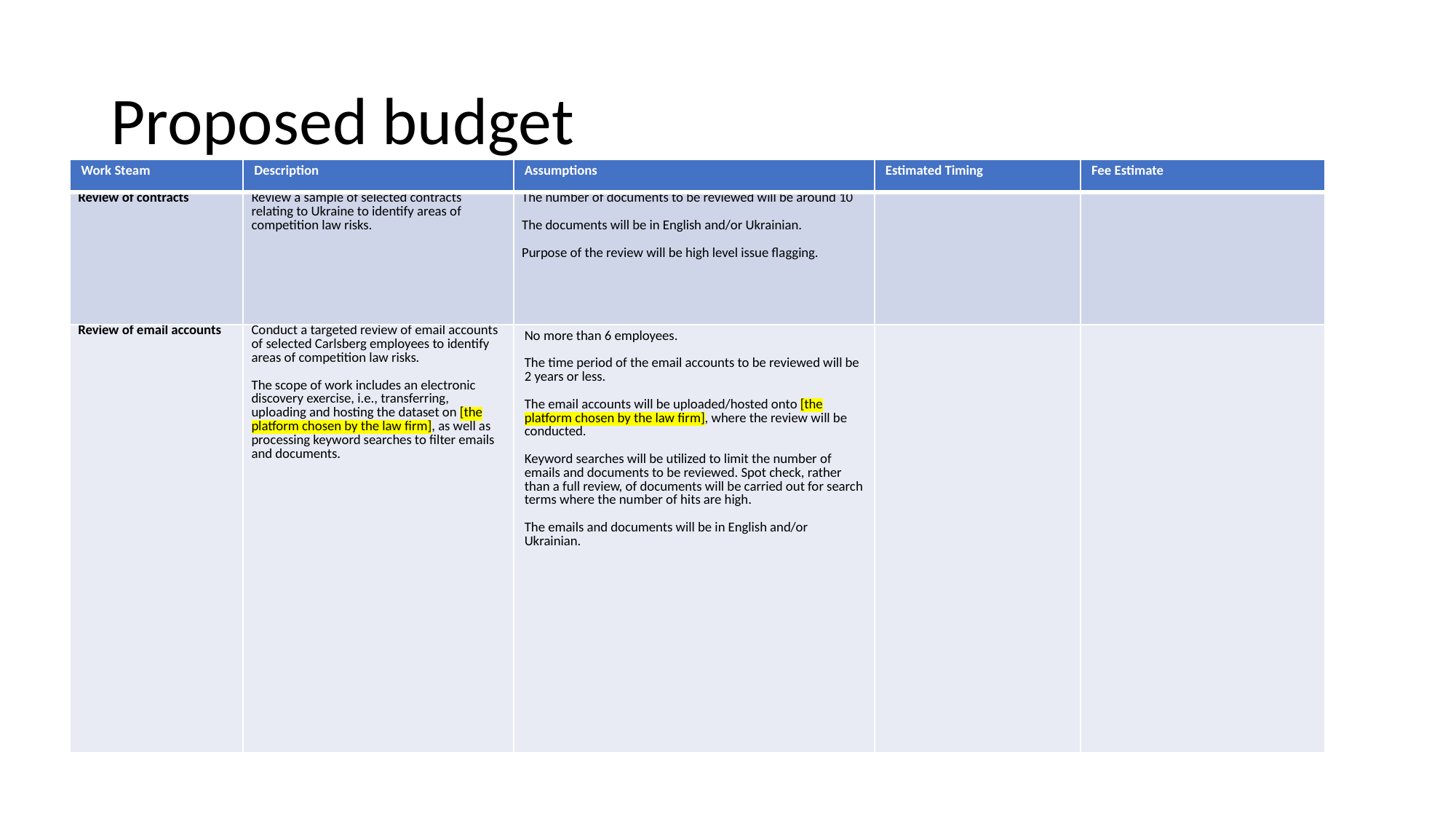

# Proposed budget
| Work Steam | Description | Assumptions | Estimated Timing | Fee Estimate |
| --- | --- | --- | --- | --- |
| Review of contracts | Review a sample of selected contracts relating to Ukraine to identify areas of competition law risks. | The number of documents to be reviewed will be around 10   The documents will be in English and/or Ukrainian. Purpose of the review will be high level issue flagging. |  |  |
| Review of email accounts | Conduct a targeted review of email accounts of selected Carlsberg employees to identify areas of competition law risks.   The scope of work includes an electronic discovery exercise, i.e., transferring, uploading and hosting the dataset on [the platform chosen by the law firm], as well as processing keyword searches to filter emails and documents. | No more than 6 employees. The time period of the email accounts to be reviewed will be 2 years or less. The email accounts will be uploaded/hosted onto [the platform chosen by the law firm], where the review will be conducted.   Keyword searches will be utilized to limit the number of emails and documents to be reviewed. Spot check, rather than a full review, of documents will be carried out for search terms where the number of hits are high.   The emails and documents will be in English and/or Ukrainian. |  |  |